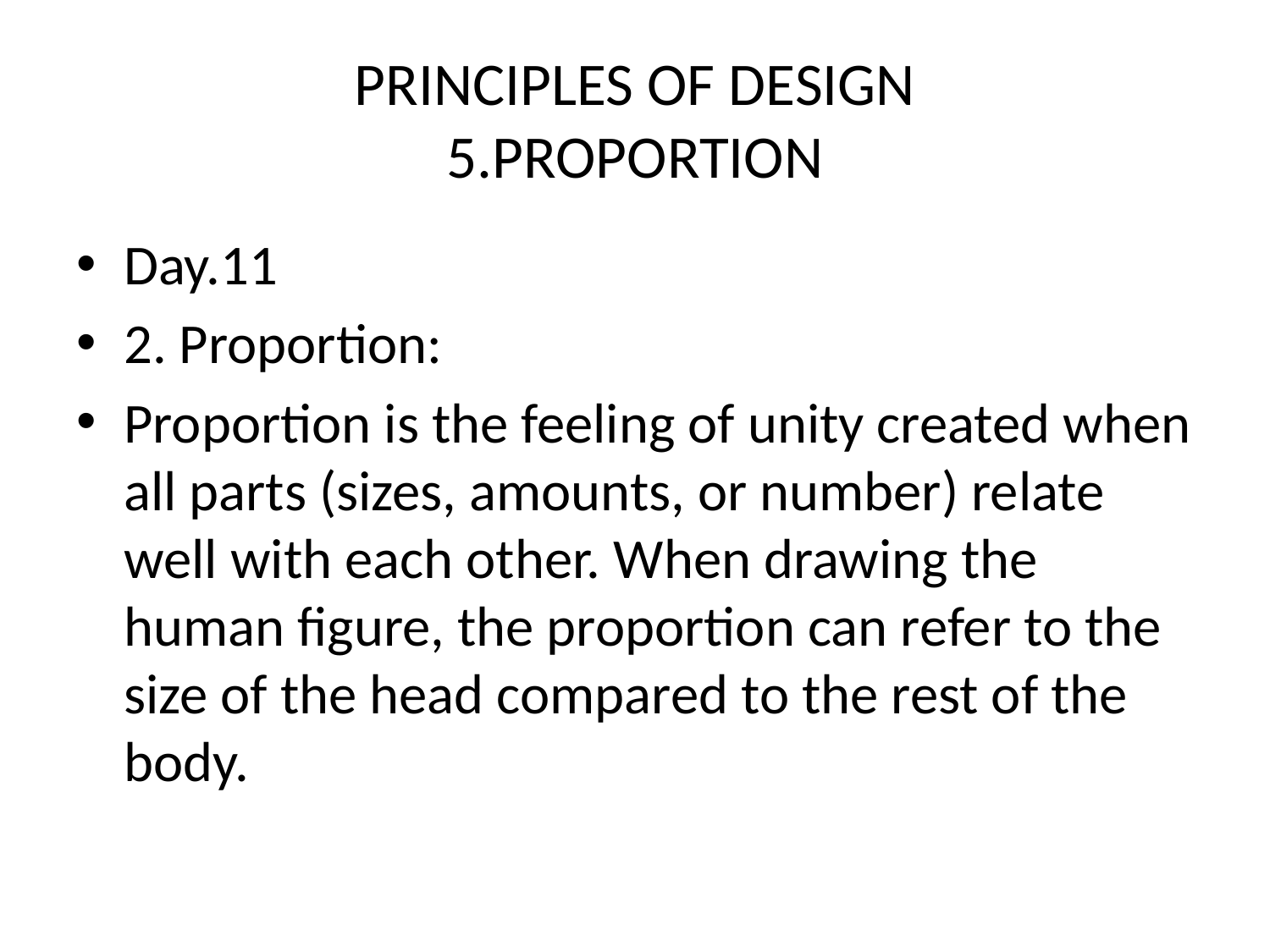

# PRINCIPLES OF DESIGN 5.PROPORTION
Day.11
2. Proportion:
Proportion is the feeling of unity created when all parts (sizes, amounts, or number) relate well with each other. When drawing the human figure, the proportion can refer to the size of the head compared to the rest of the body.